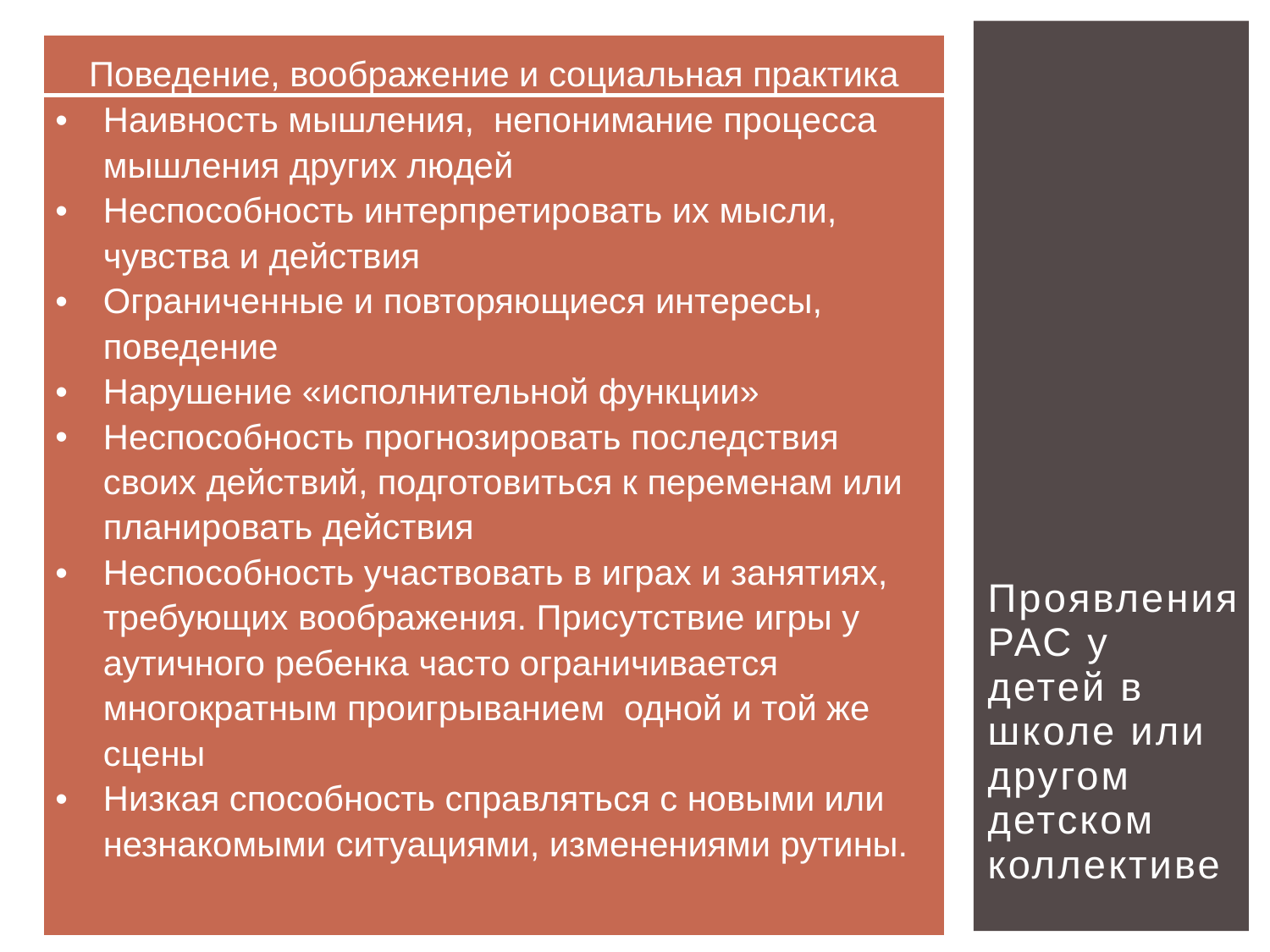

| Поведение, воображение и социальная практика |
| --- |
| Наивность мышления,  непонимание процесса мышления других людей Неспособность интерпретировать их мысли, чувства и действия Ограниченные и повторяющиеся интересы, поведение  Нарушение «исполнительной функции» Неспособность прогнозировать последствия своих действий, подготовиться к переменам или планировать действия Неспособность участвовать в играх и занятиях, требующих воображения. Присутствие игры у аутичного ребенка часто ограничивается многократным проигрыванием  одной и той же сцены Низкая способность справляться с новыми или незнакомыми ситуациями, изменениями рутины. |
Проявления РАС у детей в школе или другом детском коллективе

#